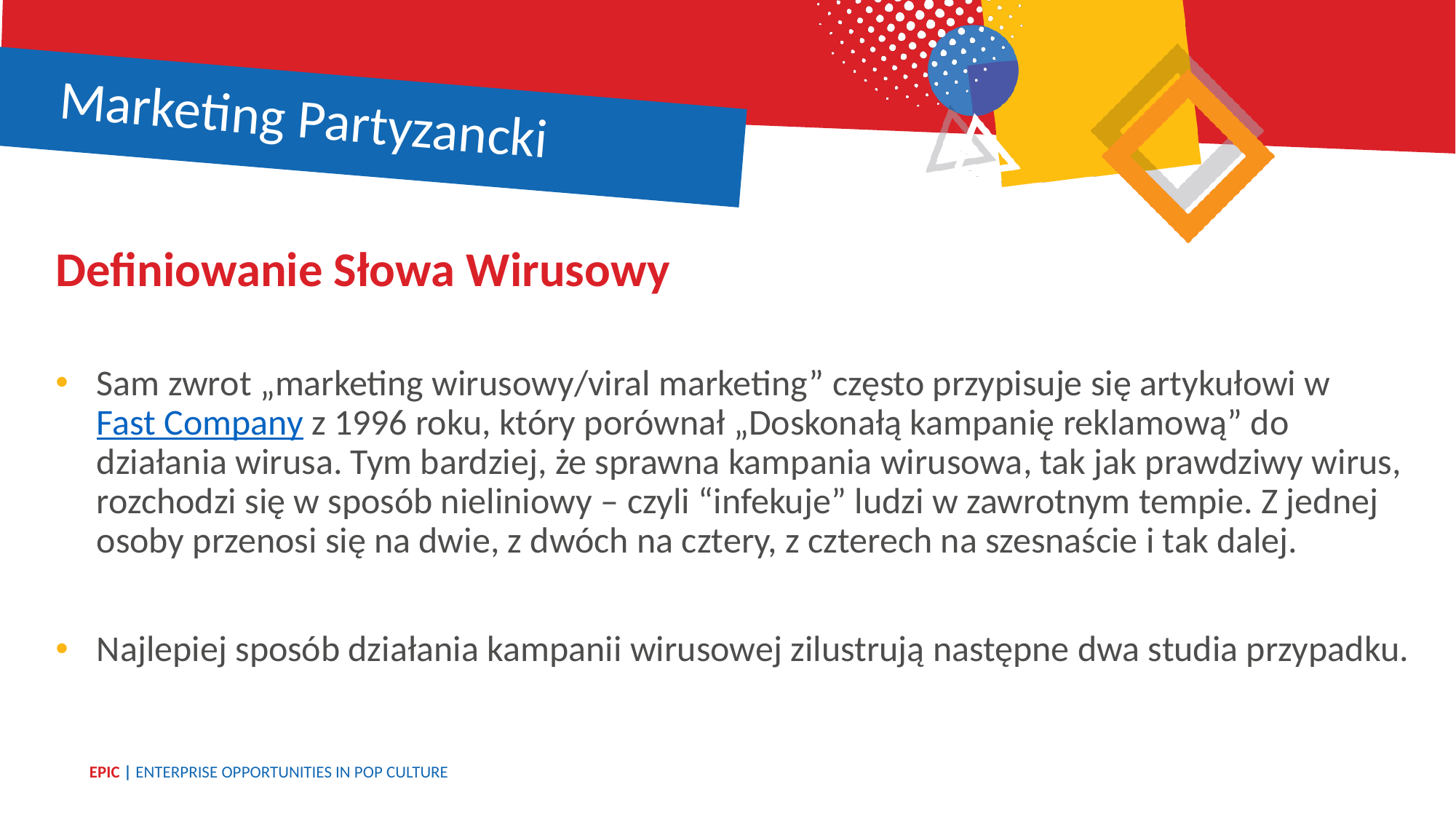

Marketing Partyzancki

Definiowanie Słowa Wirusowy

Sam zwrot „marketing wirusowy/viral marketing” często przypisuje się artykułowi w  Fast Company z 1996 roku, który porównał „Doskonałą kampanię reklamową” do działania wirusa. Tym bardziej, że sprawna kampania wirusowa, tak jak prawdziwy wirus, rozchodzi się w sposób nieliniowy – czyli “infekuje” ludzi w zawrotnym tempie. Z jednej osoby przenosi się na dwie, z dwóch na cztery, z czterech na szesnaście i tak dalej.

Najlepiej sposób działania kampanii wirusowej zilustrują następne dwa studia przypadku.